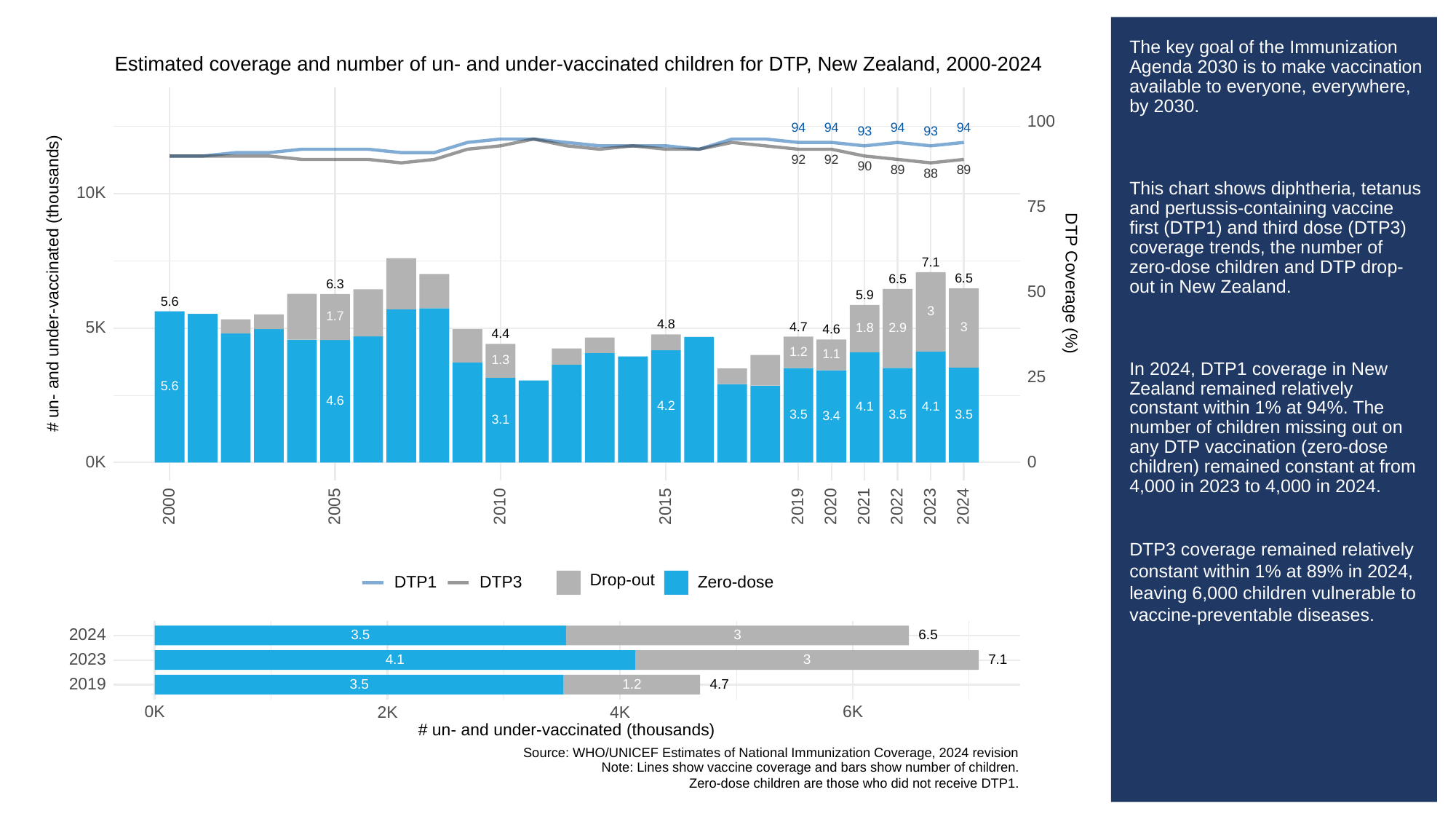

# The key goal of the Immunization Agenda 2030 is to make vaccination available to everyone, everywhere, by 2030.

This chart shows diphtheria, tetanus and pertussis-containing vaccine first (DTP1) and third dose (DTP3) coverage trends, the number of zero-dose children and DTP drop-out in New Zealand.

In 2024, DTP1 coverage in New Zealand remained relatively constant within 1% at 94%. The number of children missing out on any DTP vaccination (zero-dose children) remained constant at from 4,000 in 2023 to 4,000 in 2024.

DTP3 coverage remained relatively constant within 1% at 89% in 2024, leaving 6,000 children vulnerable to vaccine-preventable diseases.

Estimated coverage and number of un- and under-vaccinated children for DTP, New Zealand, 2000-2024

100
94
94
94
94

93
93

92
92
90
89
89
88
10K

75

7.1

6.5
6.5
# un- and under-vaccinated (thousands)
DTP Coverage (%)
6.3
50

5.9

5.6

3

1.7

4.8
5K
4.7
3
2.9
1.8
4.6

4.4

1.2

1.1

1.3

25

5.6

4.6
4.2
4.1
4.1
3.5
3.5
3.5
3.4
3.1
0K
0

2023
2000
2005
2010
2015
2019
2020
2021
2022
2024

Drop-out
DTP3
Zero-dose
DTP1

2024
3.5
3
6.5

2023
3
4.1
7.1

2019
3.5
1.2
4.7

0K
6K
2K
4K
# un- and under-vaccinated (thousands)
Source: WHO/UNICEF Estimates of National Immunization Coverage, 2024 revision
Note: Lines show vaccine coverage and bars show number of children.
Zero-dose children are those who did not receive DTP1.